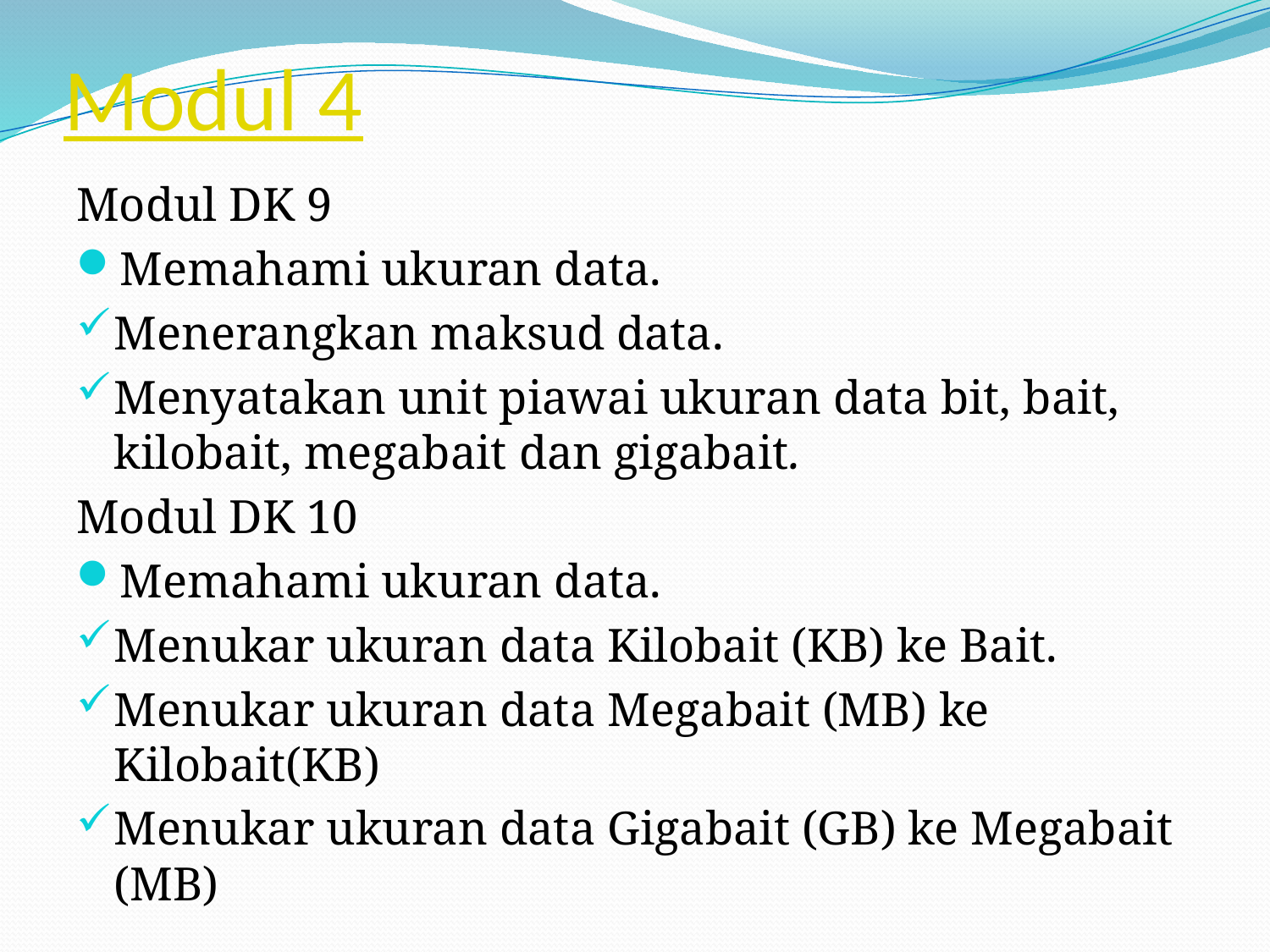

# Modul 4
Modul DK 9
Memahami ukuran data.
Menerangkan maksud data.
Menyatakan unit piawai ukuran data bit, bait, kilobait, megabait dan gigabait.
Modul DK 10
Memahami ukuran data.
Menukar ukuran data Kilobait (KB) ke Bait.
Menukar ukuran data Megabait (MB) ke Kilobait(KB)
Menukar ukuran data Gigabait (GB) ke Megabait (MB)